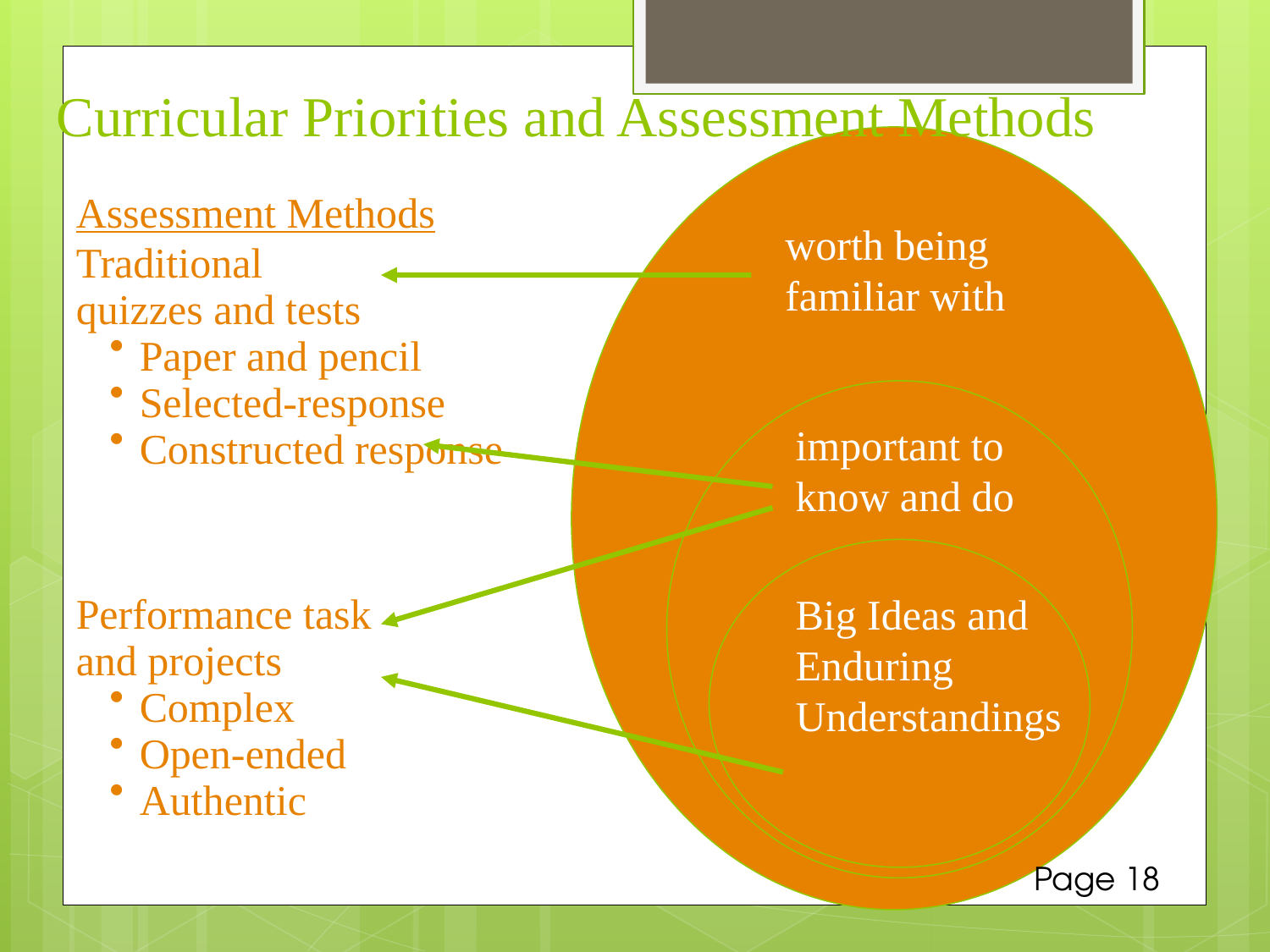

Curricular Priorities and Assessment Methods

Assessment Methods
Traditional
quizzes and tests
Paper and pencil
Selected-response
Constructed response
worth being familiar with

important to know and do

Big Ideas and Enduring Understandings
Performance task
and projects
Complex
Open-ended
Authentic

Page 18